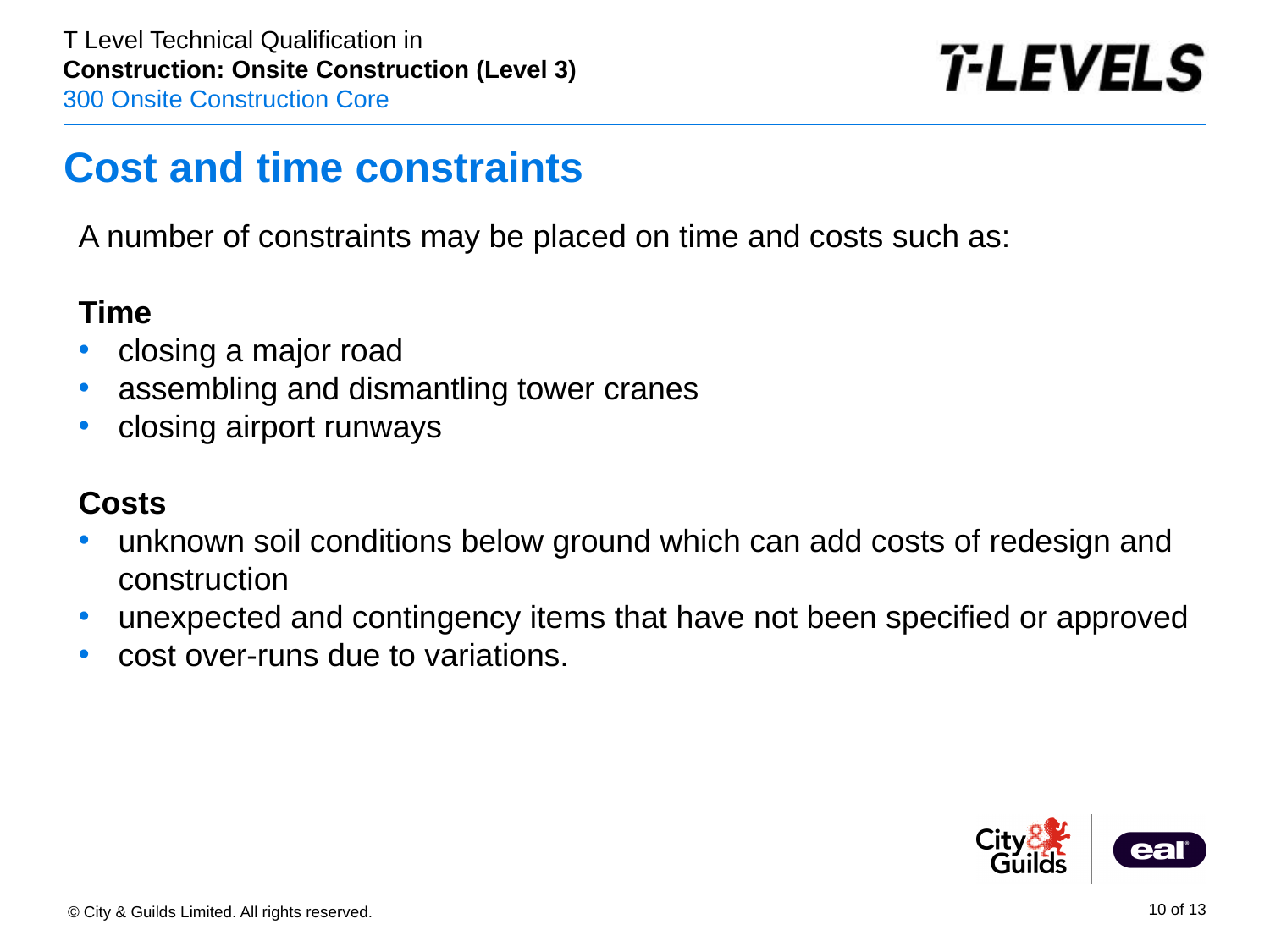

# Cost and time constraints

PowerPoint presentation
A number of constraints may be placed on time and costs such as:

Time
closing a major road
assembling and dismantling tower cranes
closing airport runways

Costs
unknown soil conditions below ground which can add costs of redesign and construction
unexpected and contingency items that have not been specified or approved
cost over-runs due to variations.